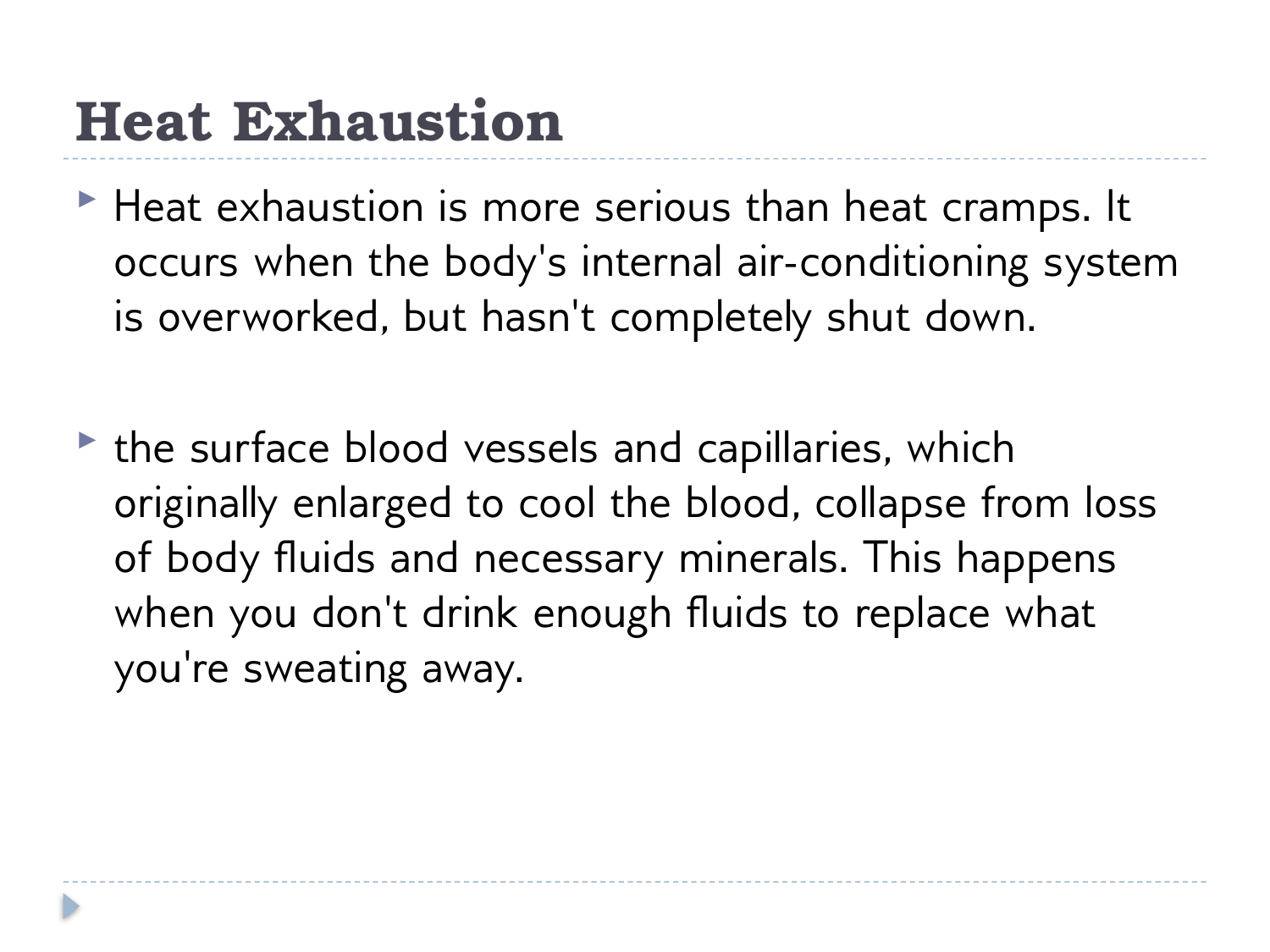

# Heat Exhaustion
Heat exhaustion is more serious than heat cramps. It occurs when the body's internal air-conditioning system is overworked, but hasn't completely shut down.

the surface blood vessels and capillaries, which originally enlarged to cool the blood, collapse from loss of body fluids and necessary minerals. This happens when you don't drink enough fluids to replace what you're sweating away.